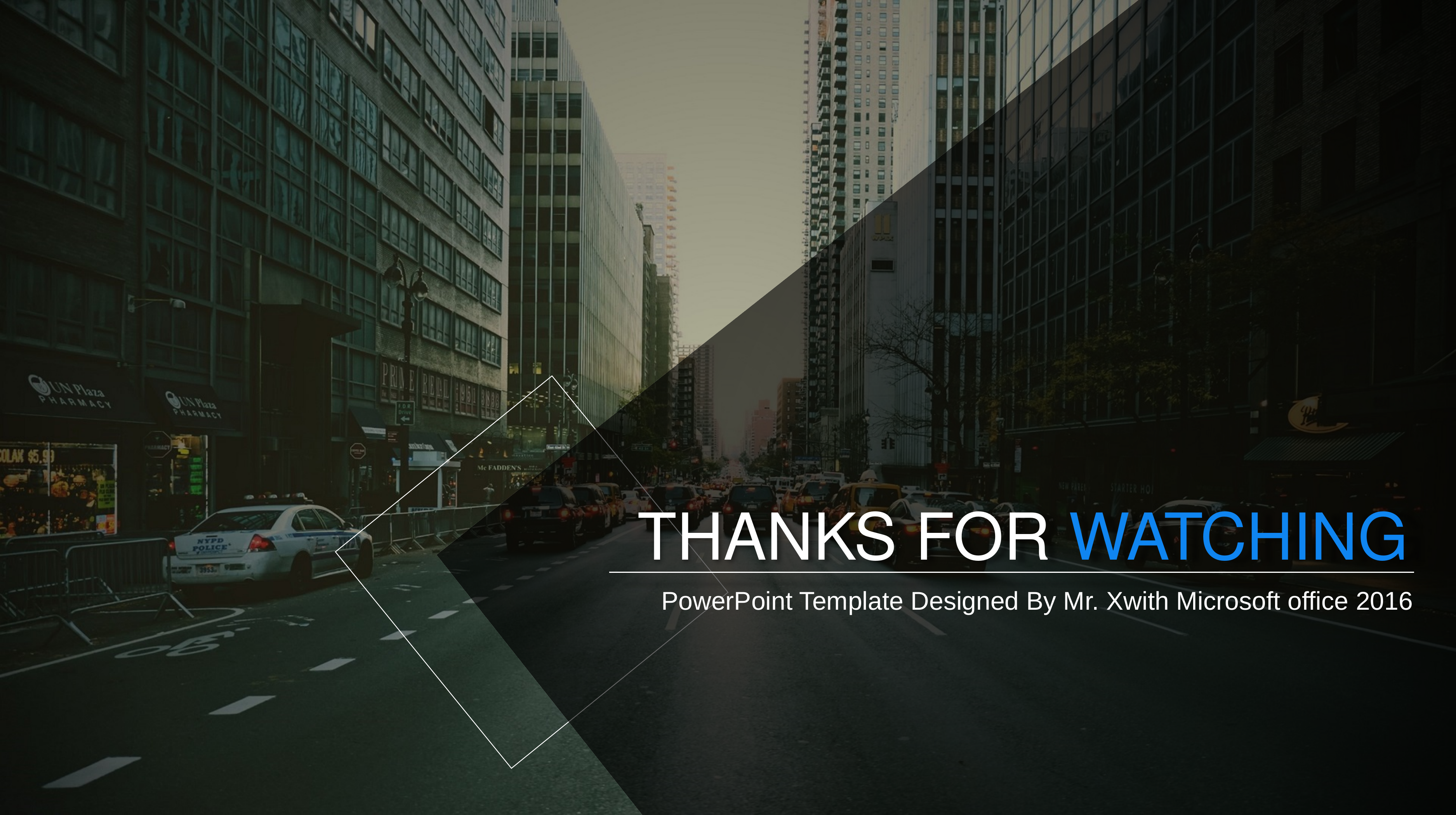

THANKS FOR WATCHING
PowerPoint Template Designed By Mr. Xwith Microsoft office 2016